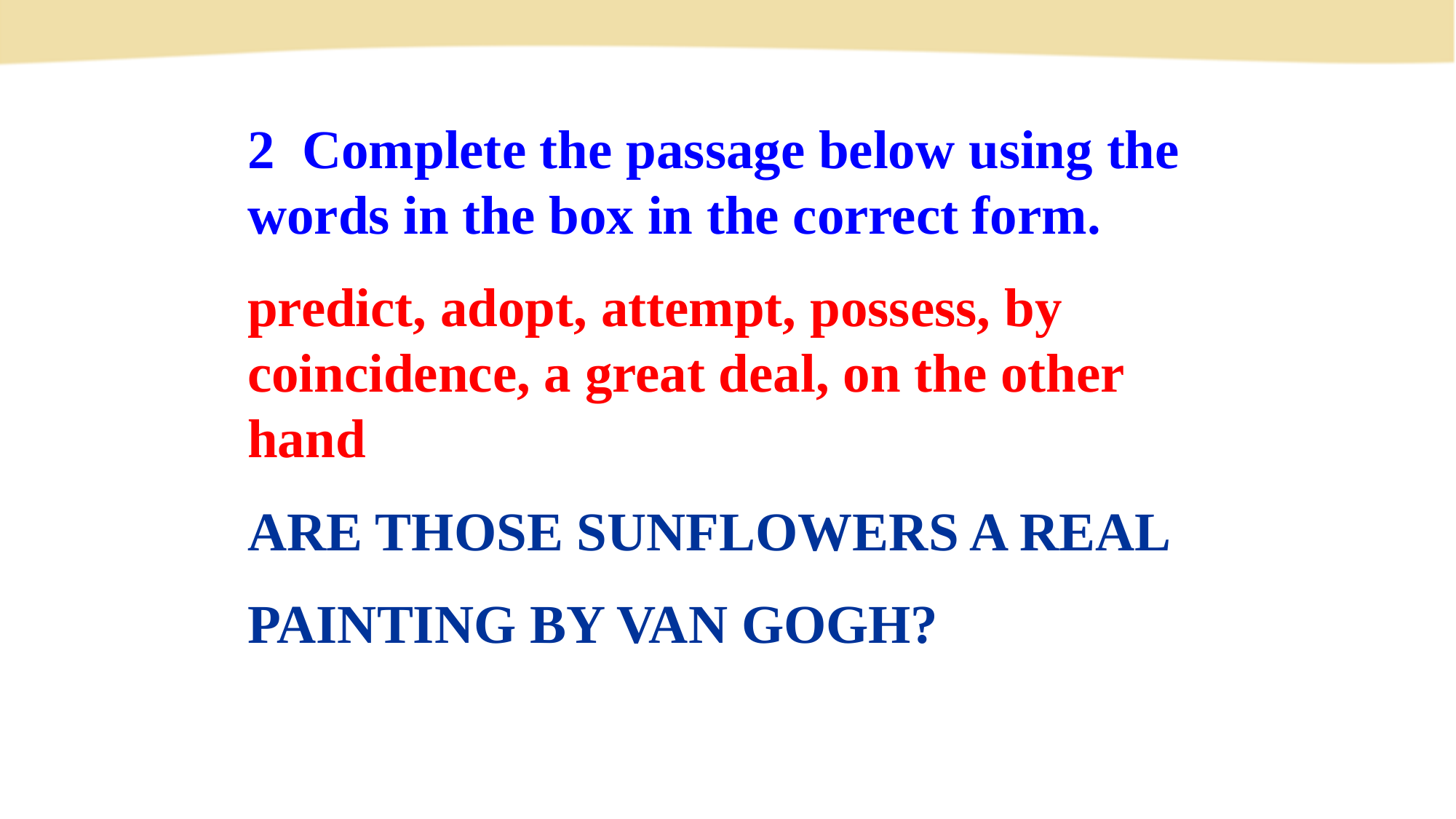

2  Complete the passage below using the words in the box in the correct form.
predict, adopt, attempt, possess, by coincidence, a great deal, on the other hand
ARE THOSE SUNFLOWERS A REAL
PAINTING BY VAN GOGH?